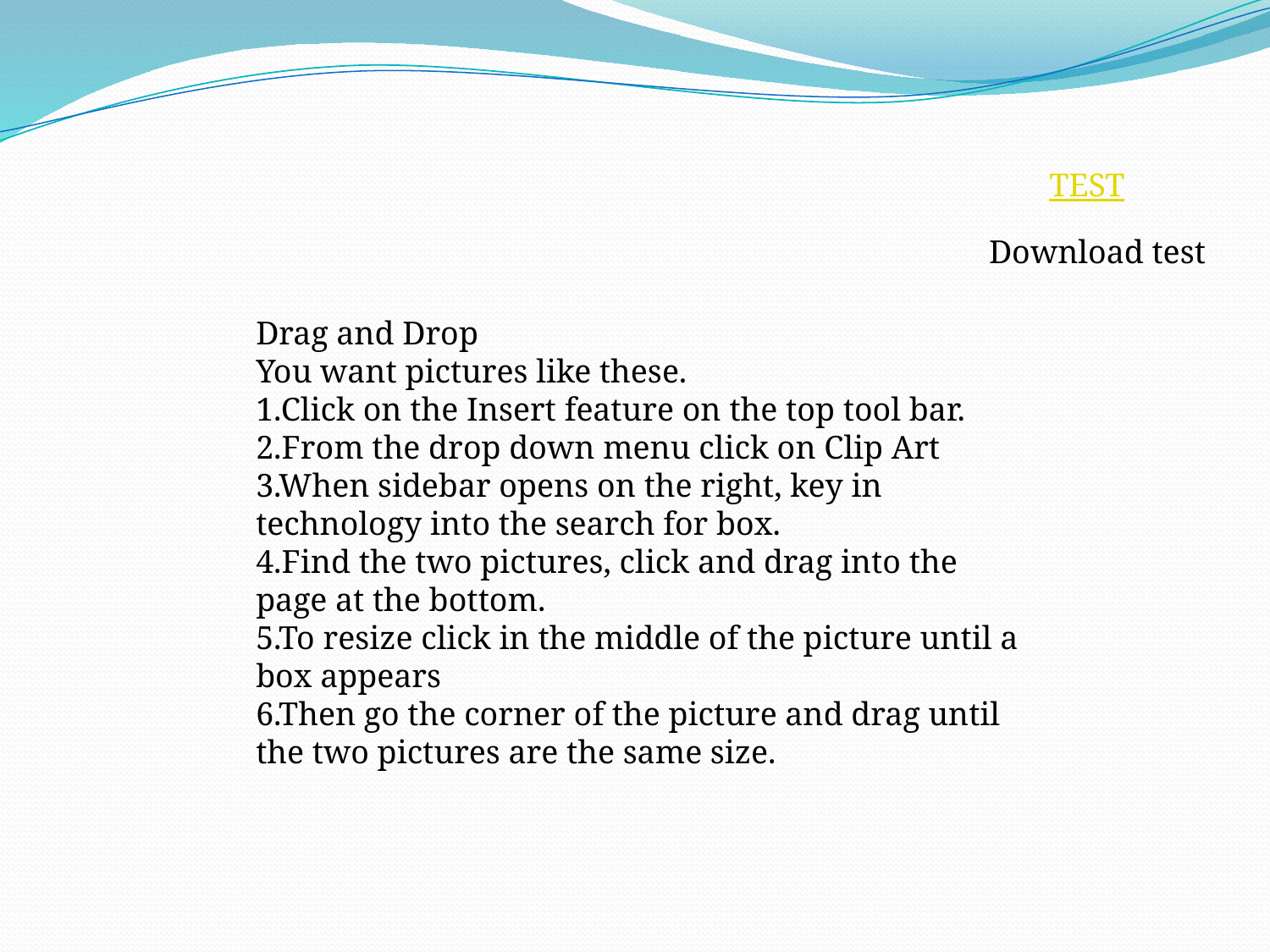

TEST
Download test
Drag and Drop
You want pictures like these.
1.Click on the Insert feature on the top tool bar.
2.From the drop down menu click on Clip Art
3.When sidebar opens on the right, key in technology into the search for box.
4.Find the two pictures, click and drag into the page at the bottom.
5.To resize click in the middle of the picture until a box appears
6.Then go the corner of the picture and drag until the two pictures are the same size.